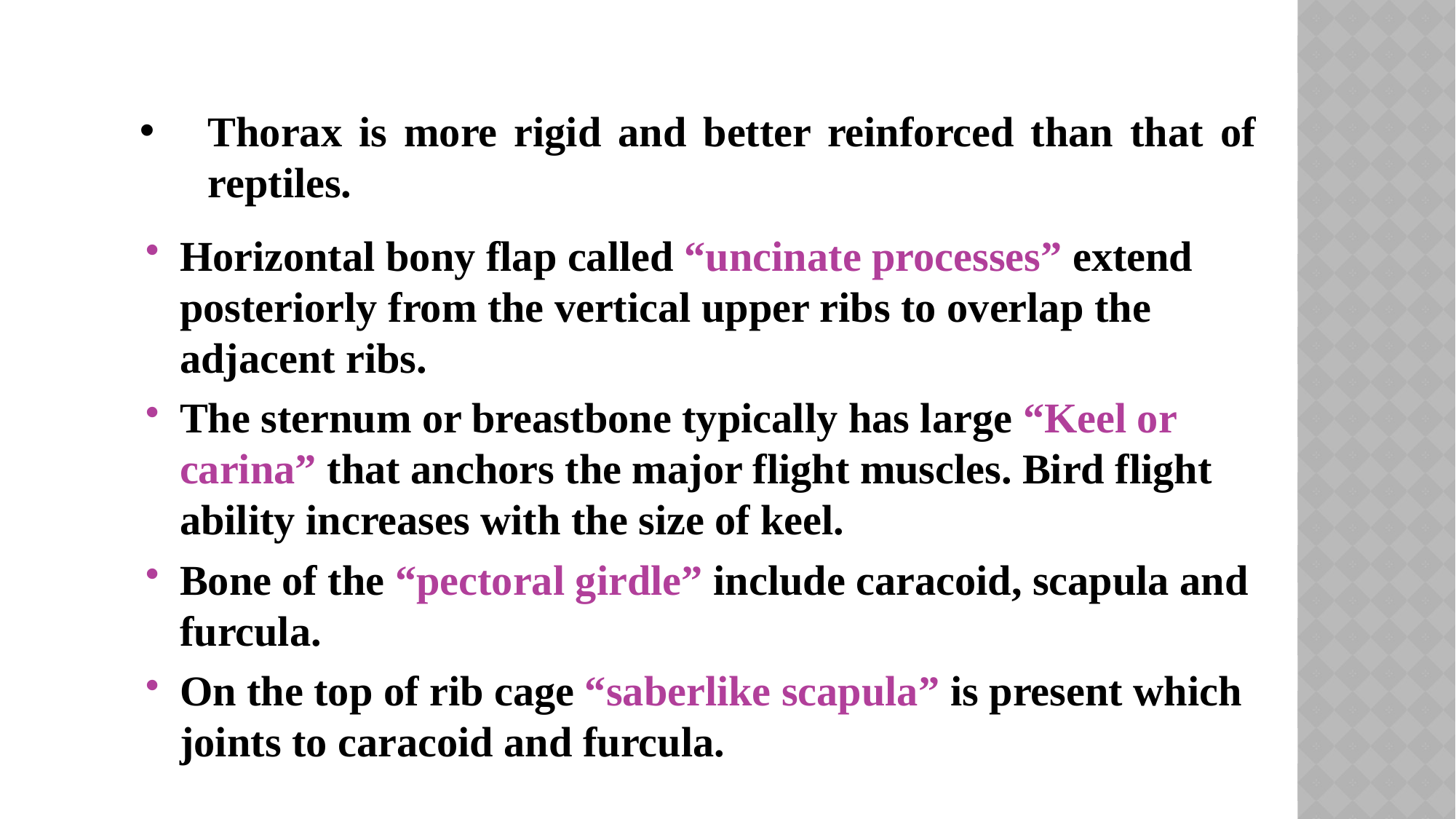

# Thorax is more rigid and better reinforced than that of reptiles.
Horizontal bony flap called “uncinate processes” extend posteriorly from the vertical upper ribs to overlap the adjacent ribs.
The sternum or breastbone typically has large “Keel or carina” that anchors the major flight muscles. Bird flight ability increases with the size of keel.
Bone of the “pectoral girdle” include caracoid, scapula and furcula.
On the top of rib cage “saberlike scapula” is present which joints to caracoid and furcula.